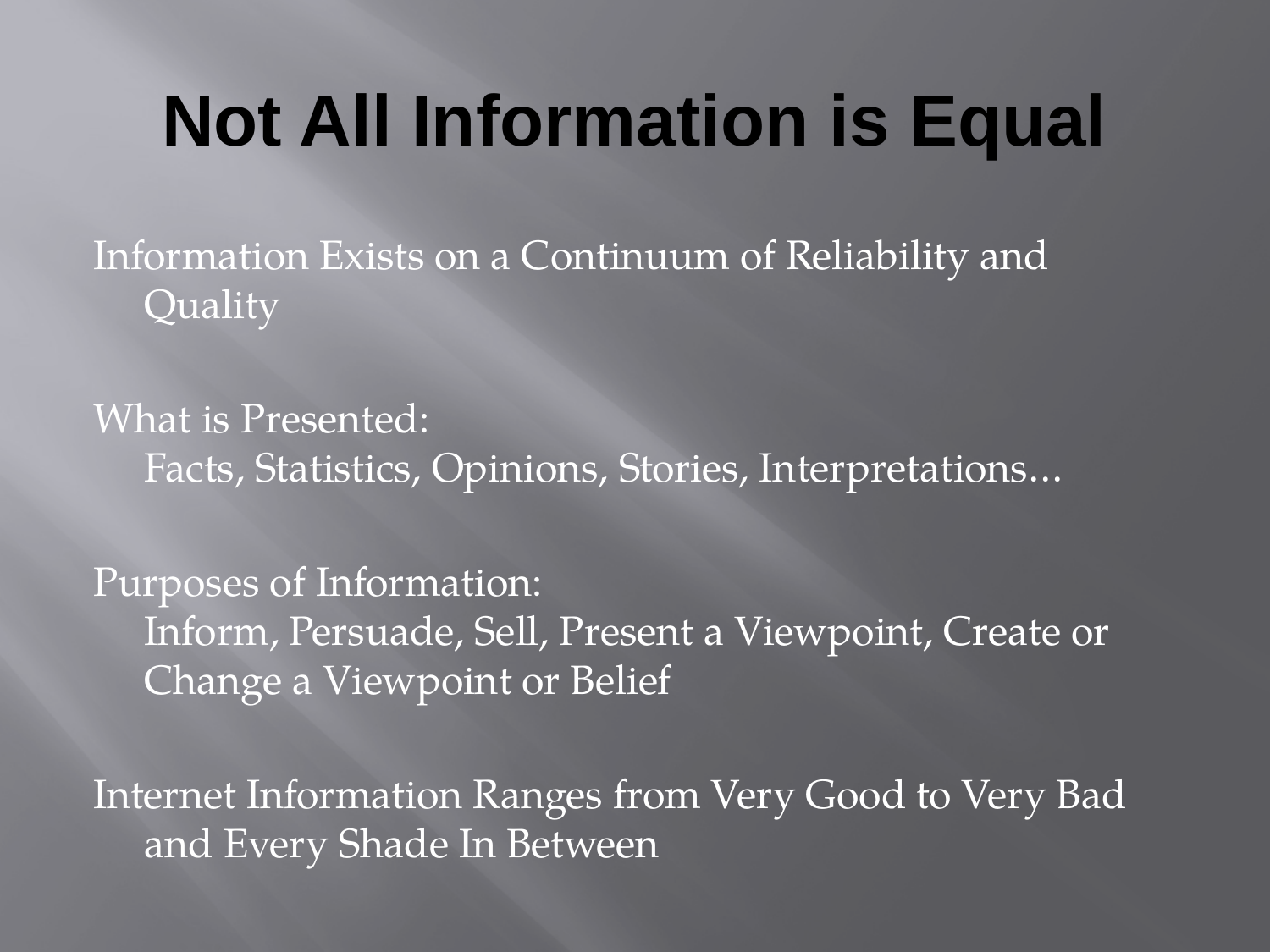

# Not All Information is Equal
Information Exists on a Continuum of Reliability and Quality

What is Presented:
Facts, Statistics, Opinions, Stories, Interpretations…

Purposes of Information:
Inform, Persuade, Sell, Present a Viewpoint, Create or Change a Viewpoint or Belief

Internet Information Ranges from Very Good to Very Bad and Every Shade In Between